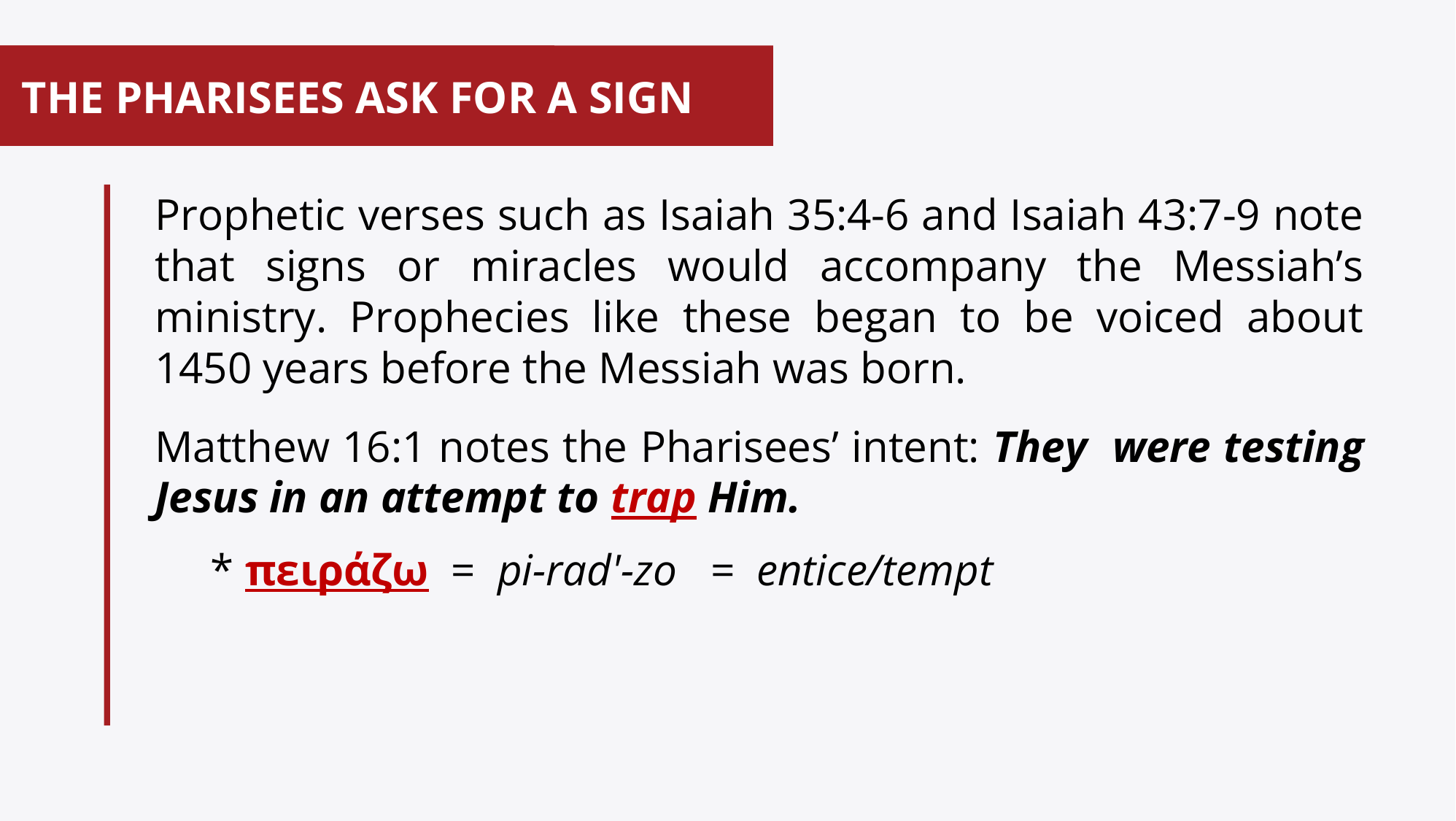

# THE PHARISEES ASK FOR A SIGN
Prophetic verses such as Isaiah 35:4-6 and Isaiah 43:7-9 note that signs or miracles would accompany the Messiah’s ministry. Prophecies like these began to be voiced about 1450 years before the Messiah was born.

Matthew 16:1 notes the Pharisees’ intent: They  were testing Jesus in an attempt to trap Him.

     * πειράζω  =  pi-rad'-zo   =  entice/tempt